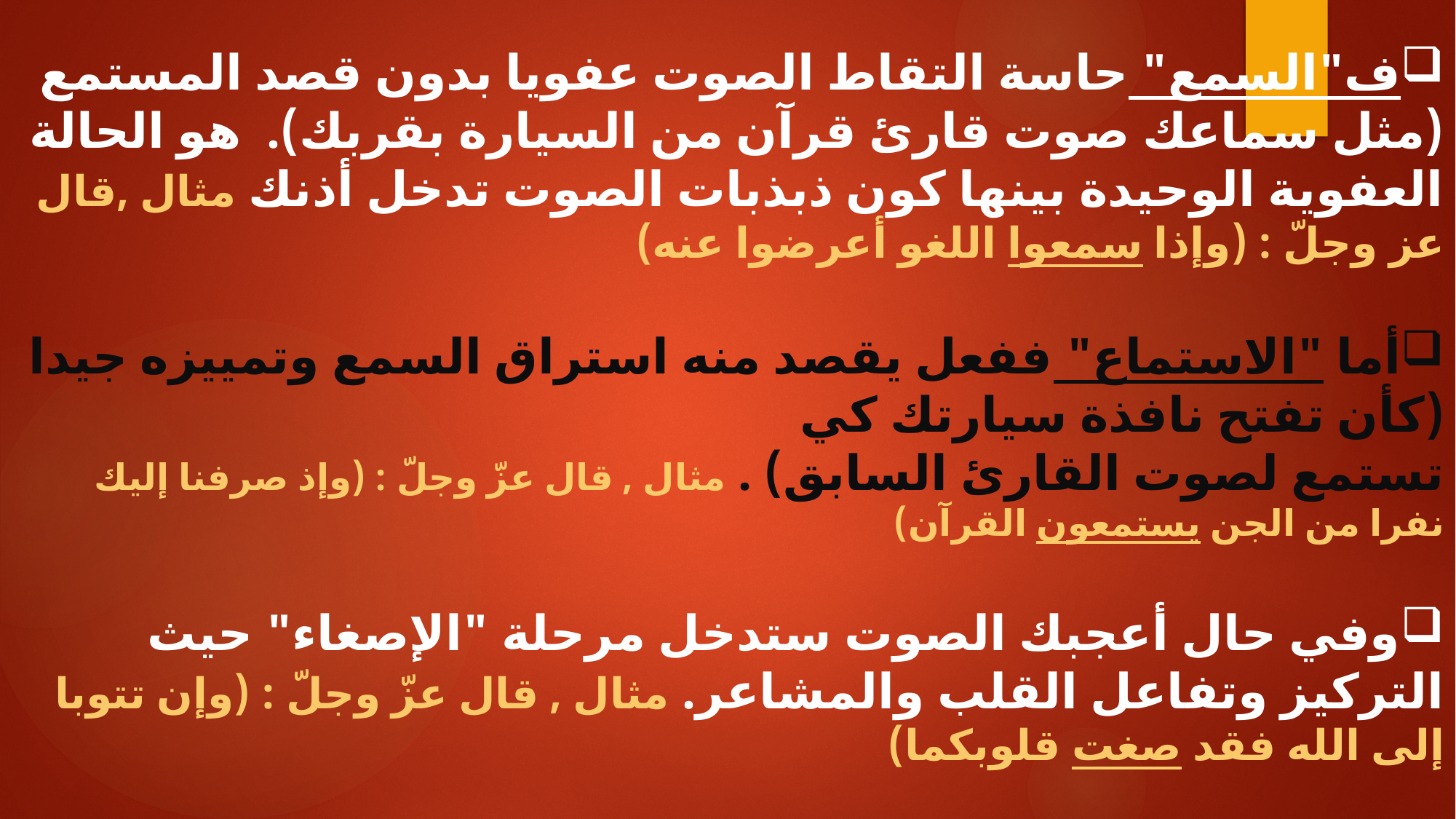

ف"السمع" حاسة التقاط الصوت عفويا بدون قصد المستمع (مثل سماعك صوت قارئ قرآن من السيارة بقربك).  هو الحالة العفوية الوحيدة بينها كون ذبذبات الصوت تدخل أذنك مثال ,قال عز وجلّ : (وإذا سمعوا اللغو أعرضوا عنه)
أما "الاستماع" ففعل يقصد منه استراق السمع وتمييزه جيدا (كأن تفتح نافذة سيارتك كي
تستمع لصوت القارئ السابق) . مثال , قال عزّ وجلّ : (وإذ صرفنا إليك نفرا من الجن يستمعون القرآن)
وفي حال أعجبك الصوت ستدخل مرحلة "الإصغاء" حيث التركيز وتفاعل القلب والمشاعر. مثال , قال عزّ وجلّ : (وإن تتوبا إلى الله فقد صغت قلوبكما)
أما "الإنصات" فشرط للإصغاء الجيد يتطلب إلغاء الضوضاء وإسكات بقية الأصوات (كأن تطلب من الأطفال في السيارة معك السكوت حتى تستمع بشكل أفضل)! . مثال , قال عزّ وجلّ (وإذا قرئ القرآن فاستمعوا له وأنصتوا لعلكم ترحمون)